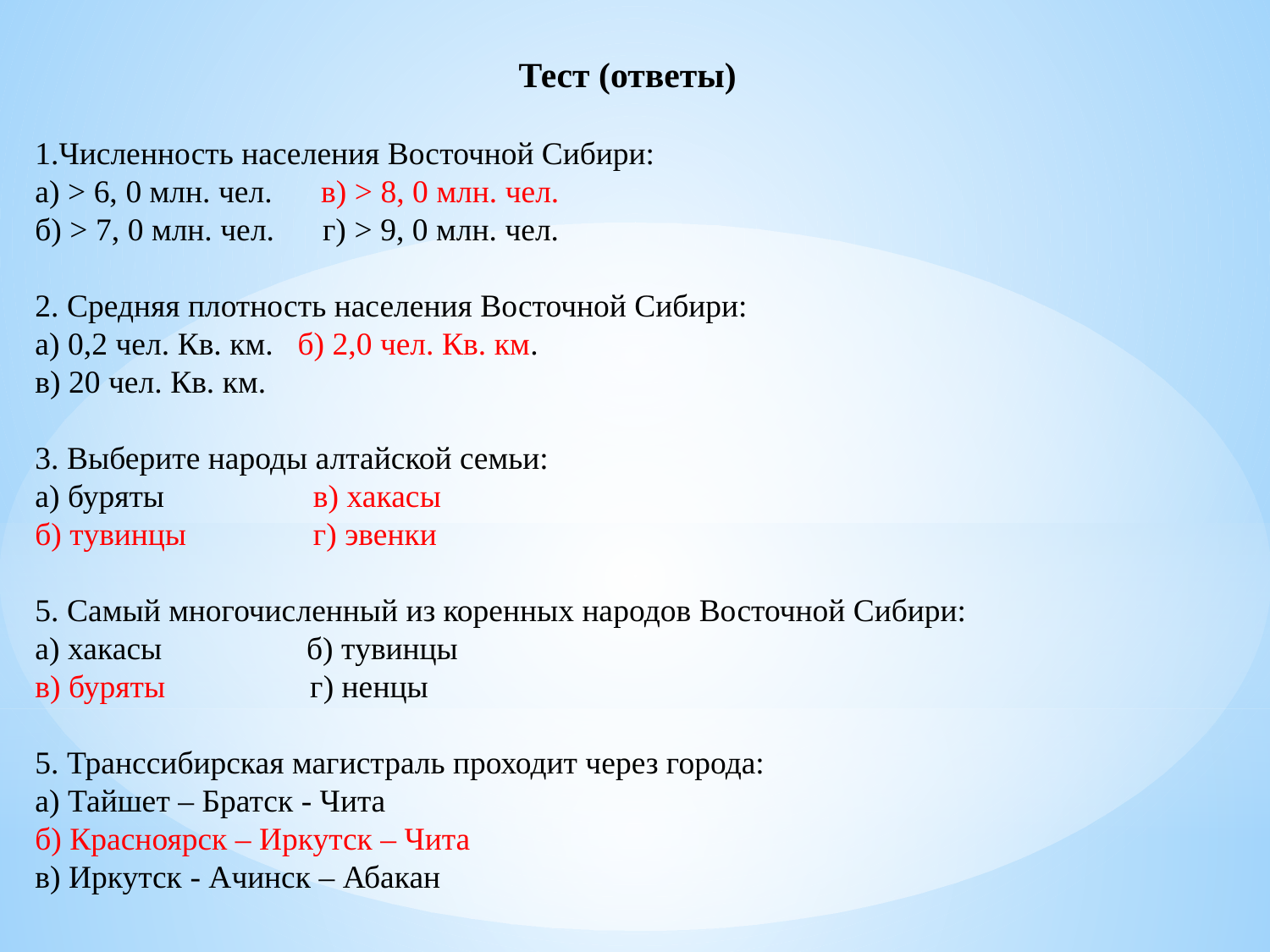

Тест (ответы)

1.Численность населения Восточной Сибири:
а) > 6, 0 млн. чел.      в) > 8, 0 млн. чел.
б) > 7, 0 млн. чел.      г) > 9, 0 млн. чел.

2. Средняя плотность населения Восточной Сибири:
а) 0,2 чел. Кв. км.   б) 2,0 чел. Кв. км.
в) 20 чел. Кв. км.

3. Выберите народы алтайской семьи:
а) буряты	   в) хакасы
б) тувинцы 	   г) эвенки

5. Самый многочисленный из коренных народов Восточной Сибири:
а) хакасы                  б) тувинцы
в) буряты                  г) ненцы

5. Транссибирская магистраль проходит через города:
а) Тайшет – Братск - Чита
б) Красноярск – Иркутск – Чита
в) Иркутск - Ачинск – Абакан